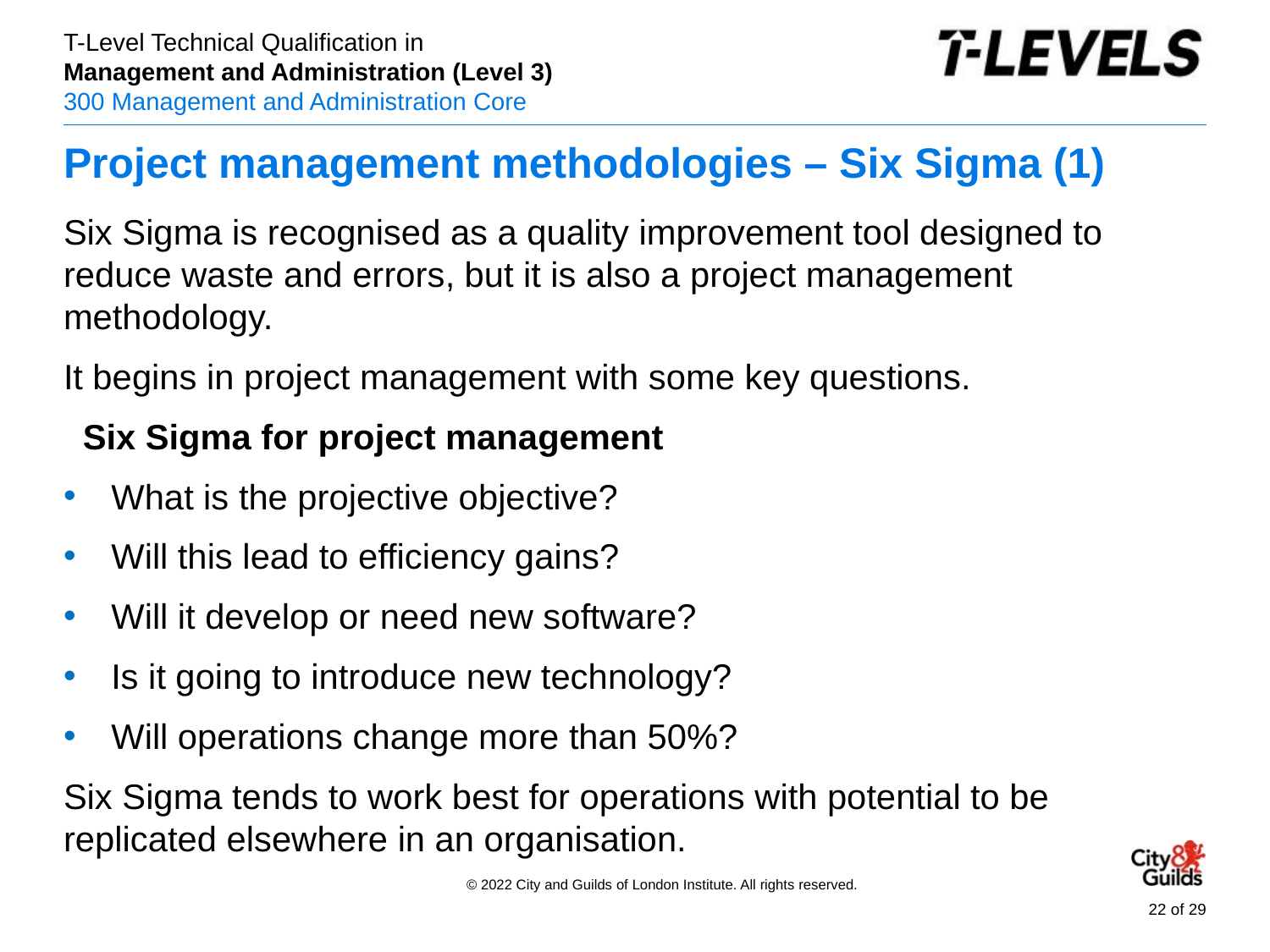

# Project management methodologies – Six Sigma (1)
Six Sigma is recognised as a quality improvement tool designed to reduce waste and errors, but it is also a project management methodology.
It begins in project management with some key questions.
  Six Sigma for project management
What is the projective objective?
Will this lead to efficiency gains?
Will it develop or need new software?
Is it going to introduce new technology?
Will operations change more than 50%?
Six Sigma tends to work best for operations with potential to be replicated elsewhere in an organisation.